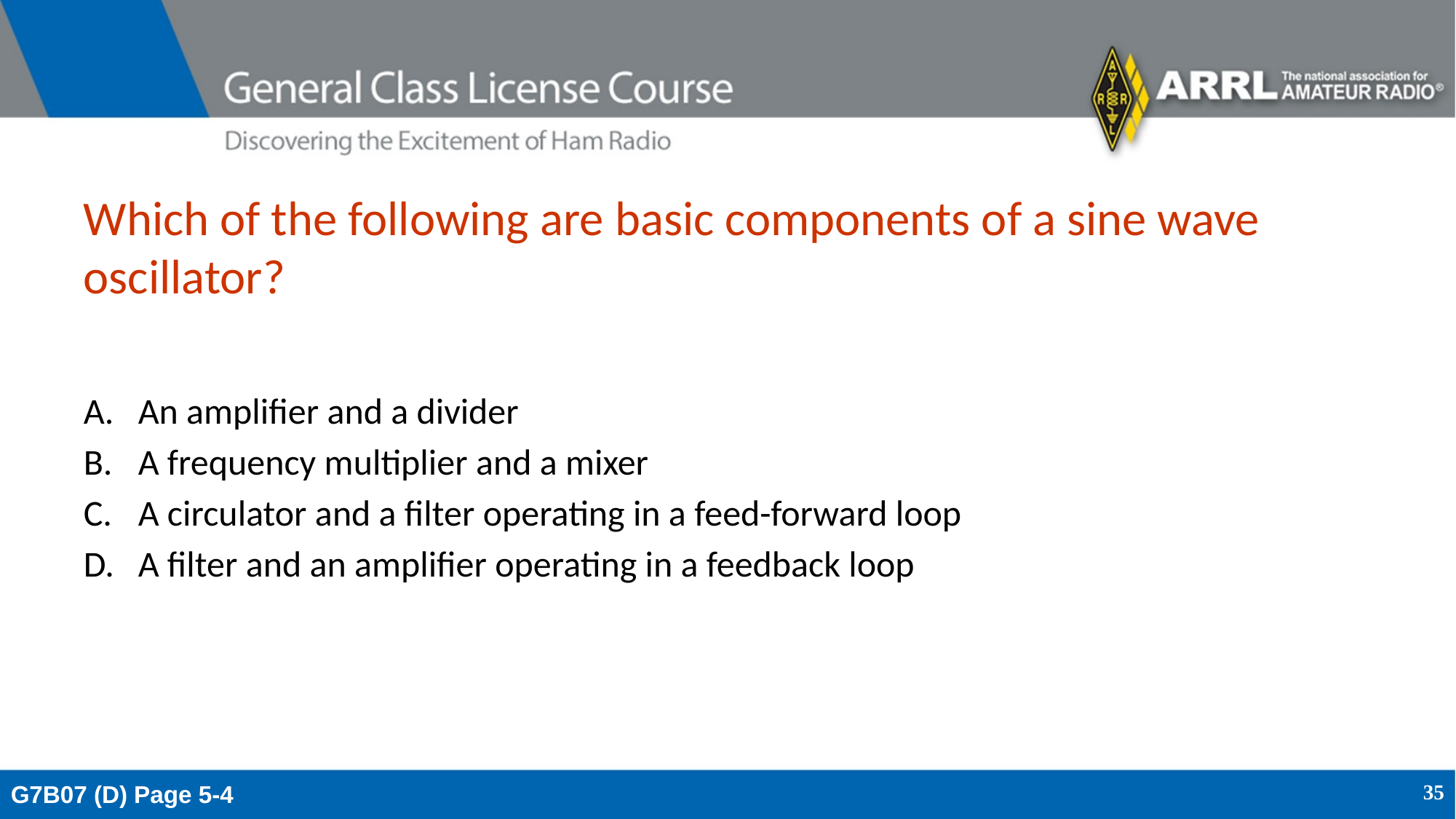

# Which of the following are basic components of a sine wave oscillator?
An amplifier and a divider
A frequency multiplier and a mixer
A circulator and a filter operating in a feed-forward loop
A filter and an amplifier operating in a feedback loop
G7B07 (D) Page 5-4
35